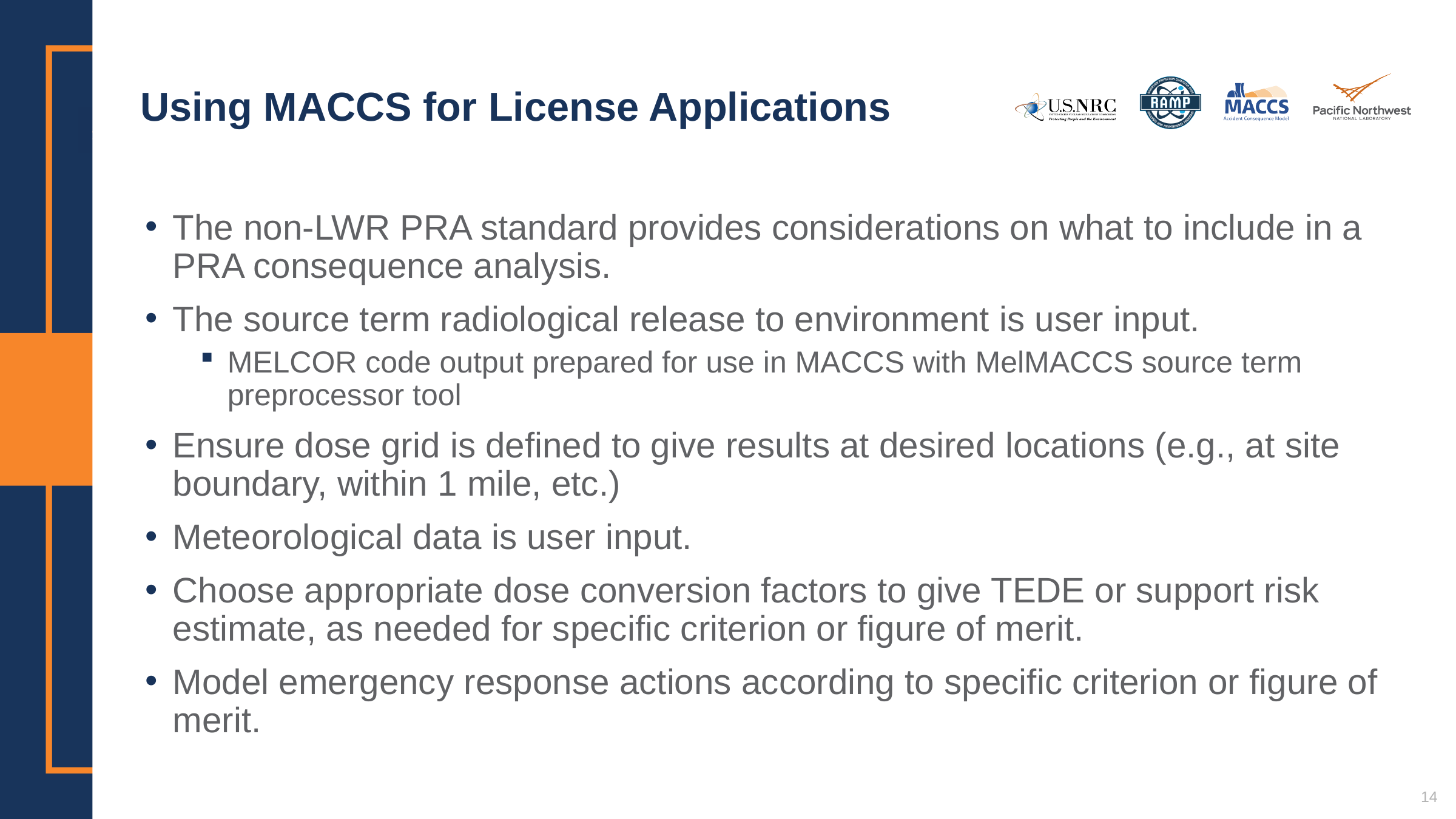

# Using MACCS for License Applications
The non-LWR PRA standard provides considerations on what to include in a PRA consequence analysis.
The source term radiological release to environment is user input.
MELCOR code output prepared for use in MACCS with MelMACCS source term preprocessor tool
Ensure dose grid is defined to give results at desired locations (e.g., at site boundary, within 1 mile, etc.)
Meteorological data is user input.
Choose appropriate dose conversion factors to give TEDE or support risk estimate, as needed for specific criterion or figure of merit.
Model emergency response actions according to specific criterion or figure of merit.

14